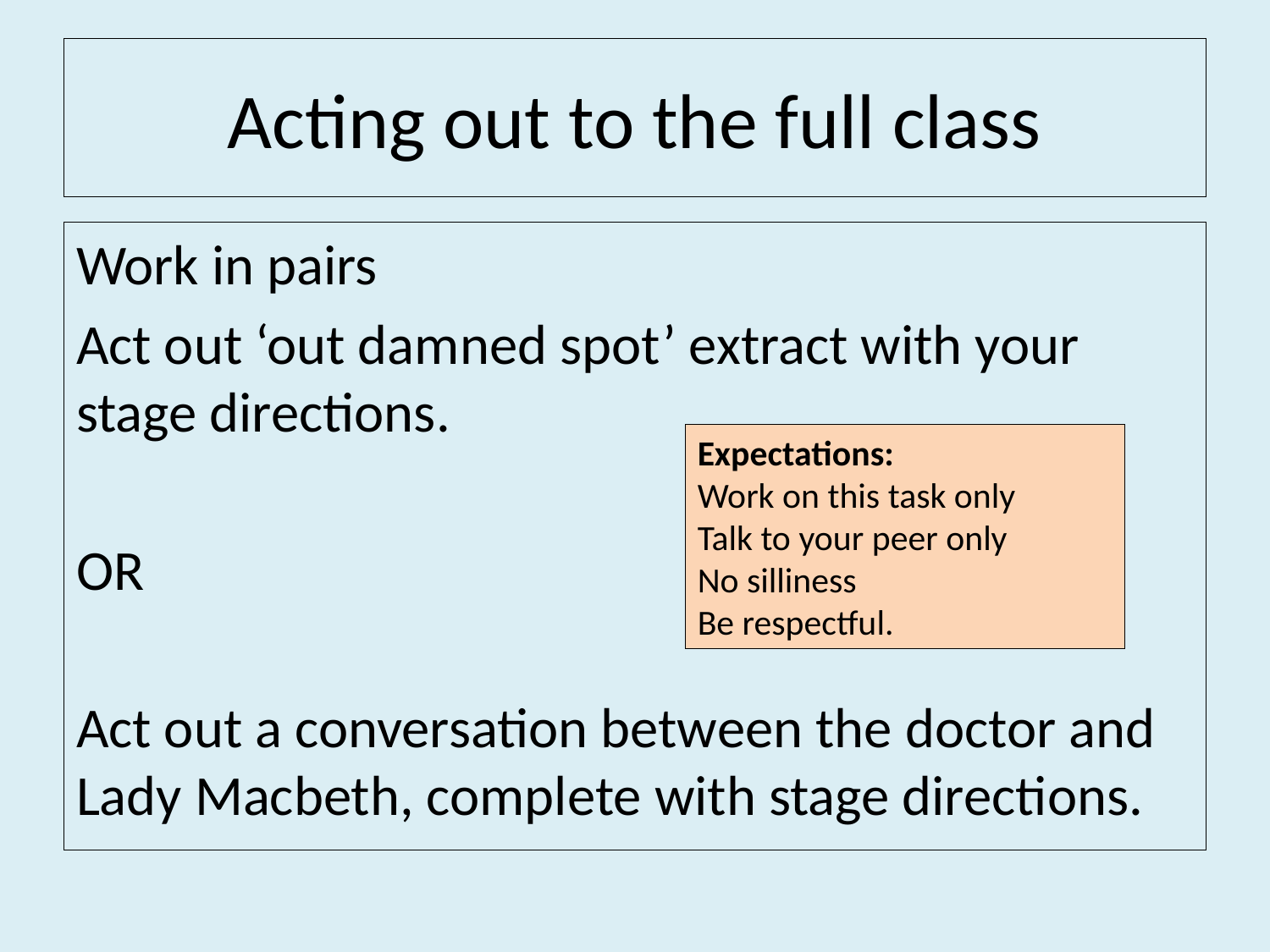

# Acting out to the full class
Work in pairs
Act out ‘out damned spot’ extract with your stage directions.

OR

Act out a conversation between the doctor and Lady Macbeth, complete with stage directions.
Expectations:
Work on this task only
Talk to your peer only
No silliness
Be respectful.